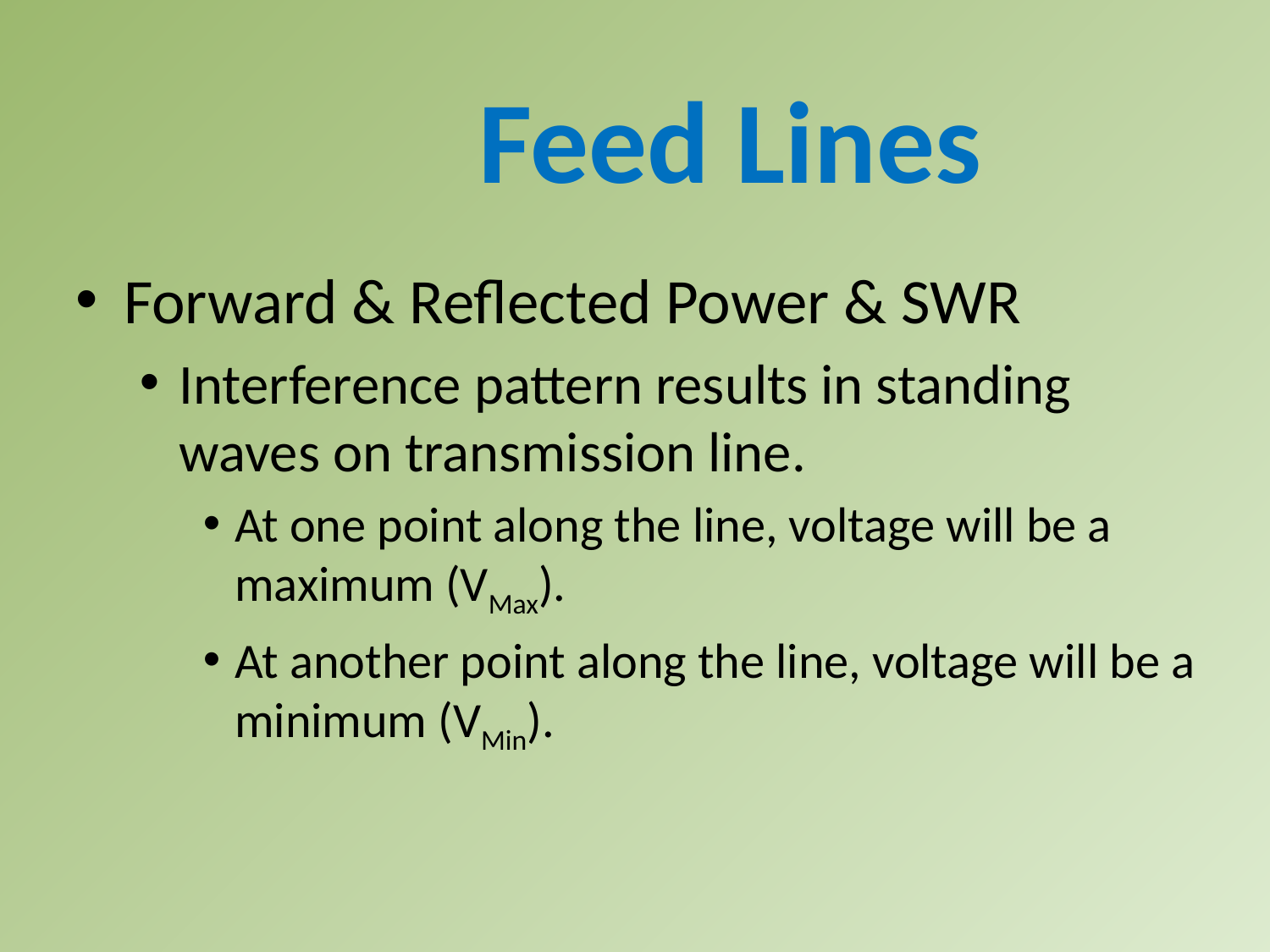

Feed Lines
Forward & Reflected Power & SWR
Interference pattern results in standing waves on transmission line.
At one point along the line, voltage will be a maximum (VMax).
At another point along the line, voltage will be a minimum (VMin).